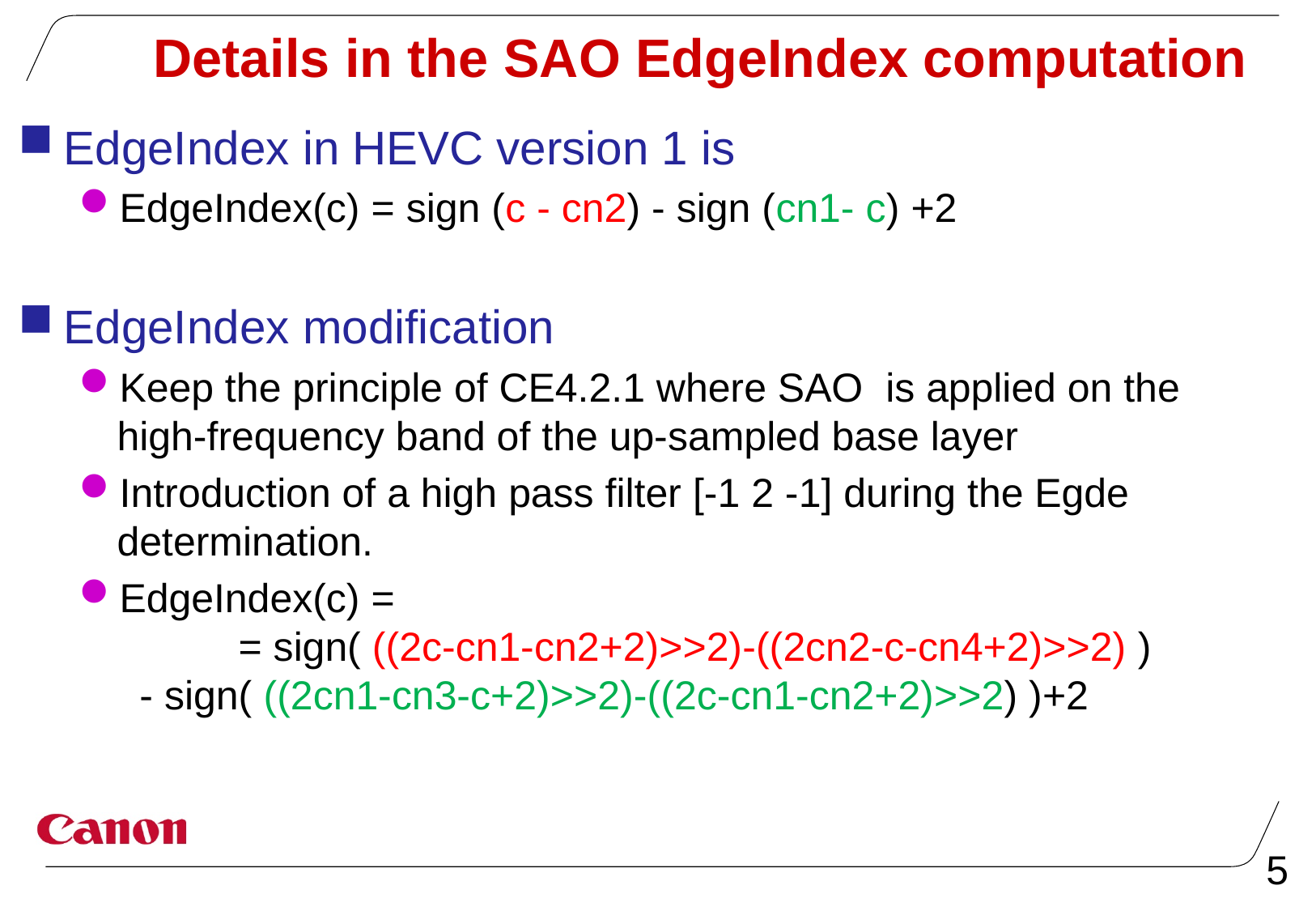

# Details in the SAO EdgeIndex computation
EdgeIndex in HEVC version 1 is
EdgeIndex(c) = sign (c - cn2) - sign (cn1- c) +2

EdgeIndex modification
Keep the principle of CE4.2.1 where SAO  is applied on the high-frequency band of the up-sampled base layer
Introduction of a high pass filter [-1 2 -1] during the Egde determination.
EdgeIndex(c) =
	= sign( ((2c-cn1-cn2+2)>>2)-((2cn2-c-cn4+2)>>2) )
  - sign( ((2cn1-cn3-c+2)>>2)-((2c-cn1-cn2+2)>>2) )+2

5